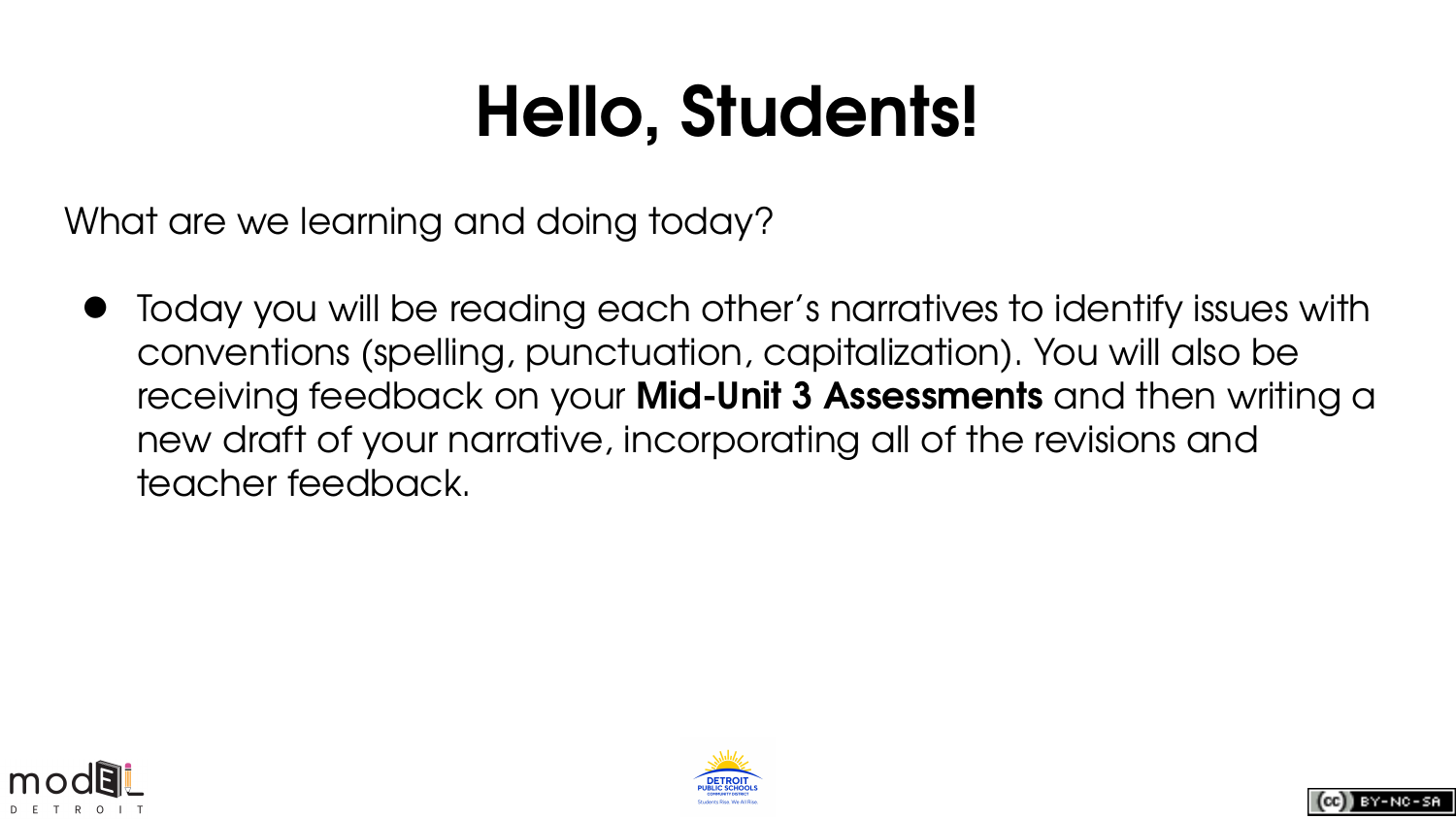

# Hello, Students!
What are we learning and doing today?

Today you will be reading each other’s narratives to identify issues with conventions (spelling, punctuation, capitalization). You will also be receiving feedback on your Mid-Unit 3 Assessments and then writing a new draft of your narrative, incorporating all of the revisions and teacher feedback.